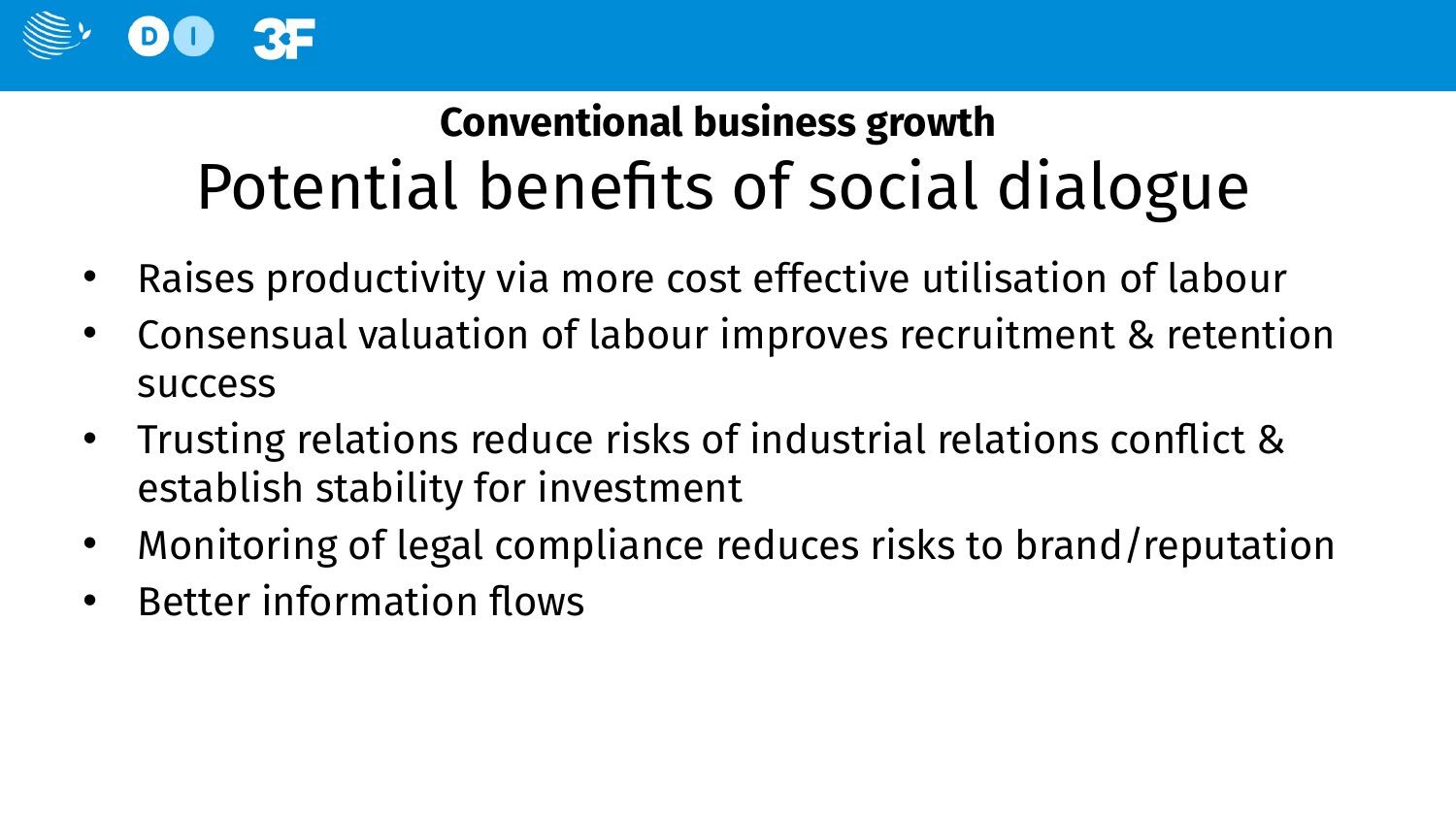

# Conventional business growth Potential benefits of social dialogue
Raises productivity via more cost effective utilisation of labour
Consensual valuation of labour improves recruitment & retention success
Trusting relations reduce risks of industrial relations conflict & establish stability for investment
Monitoring of legal compliance reduces risks to brand/reputation
Better information flows